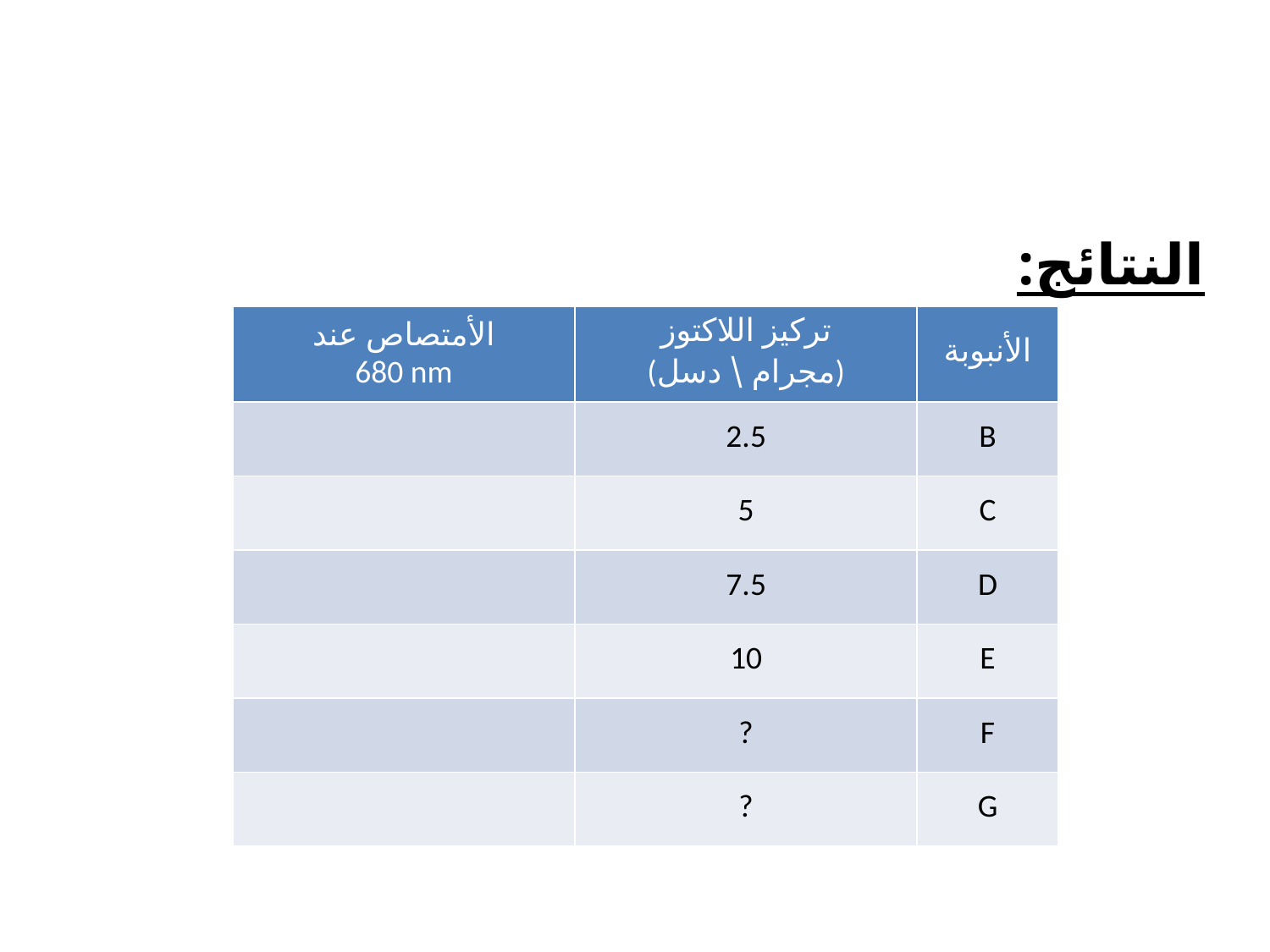

#
النتائج:

| الأمتصاص عند 680 nm | تركيز اللاكتوز (مجرام \ دسل) | الأنبوبة |
| --- | --- | --- |
|  | 2.5 | B |
|  | 5 | C |
|  | 7.5 | D |
|  | 10 | E |
|  | ? | F |
|  | ? | G |